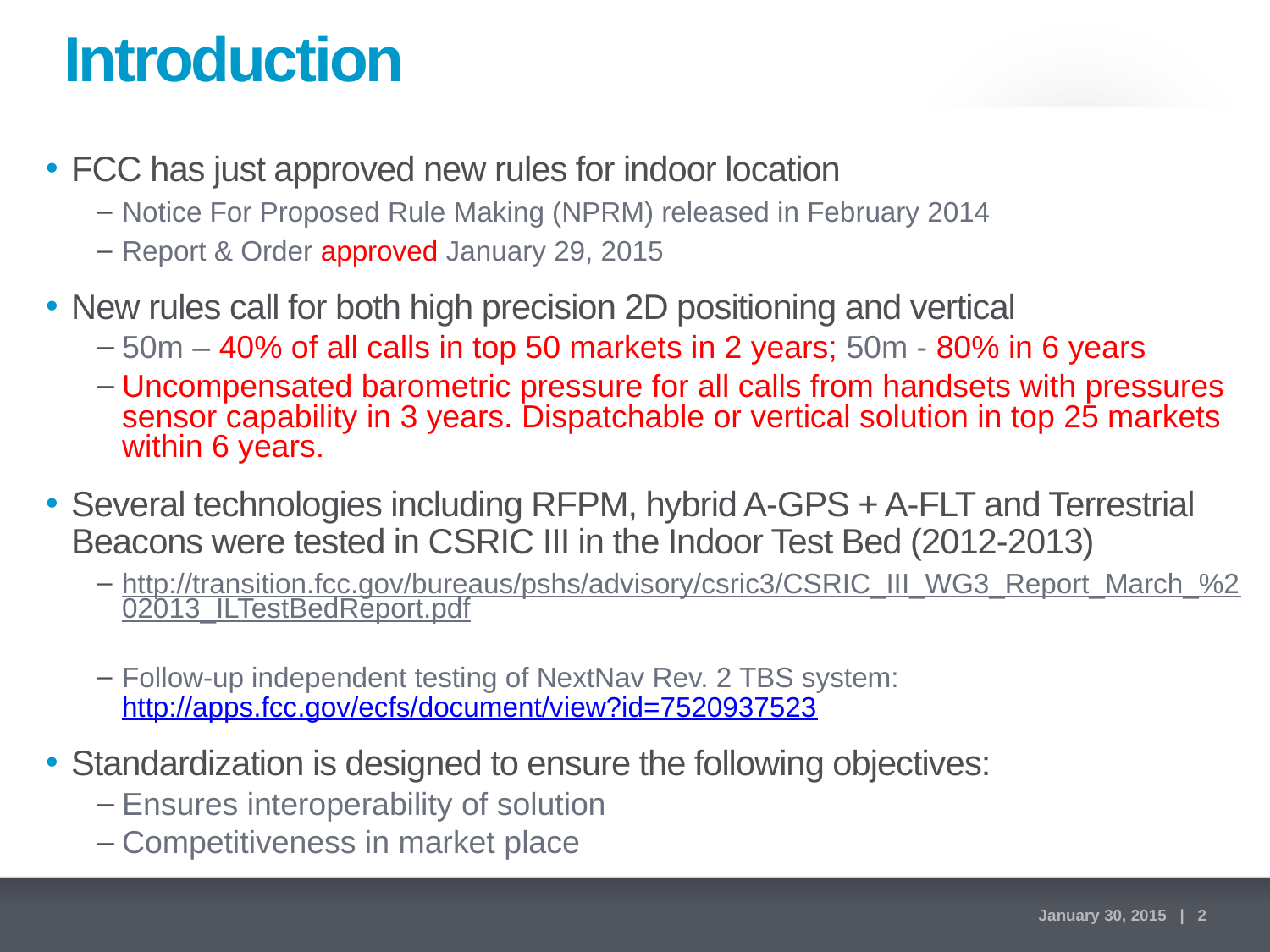

# Introduction
FCC has just approved new rules for indoor location
Notice For Proposed Rule Making (NPRM) released in February 2014
Report & Order approved January 29, 2015
New rules call for both high precision 2D positioning and vertical
50m – 40% of all calls in top 50 markets in 2 years; 50m - 80% in 6 years
Uncompensated barometric pressure for all calls from handsets with pressures sensor capability in 3 years. Dispatchable or vertical solution in top 25 markets within 6 years.
Several technologies including RFPM, hybrid A-GPS + A-FLT and Terrestrial Beacons were tested in CSRIC III in the Indoor Test Bed (2012-2013)
http://transition.fcc.gov/bureaus/pshs/advisory/csric3/CSRIC_III_WG3_Report_March_%202013_ILTestBedReport.pdf
Follow-up independent testing of NextNav Rev. 2 TBS system: http://apps.fcc.gov/ecfs/document/view?id=7520937523
Standardization is designed to ensure the following objectives:
Ensures interoperability of solution
Competitiveness in market place

January 30, 2015   |   2